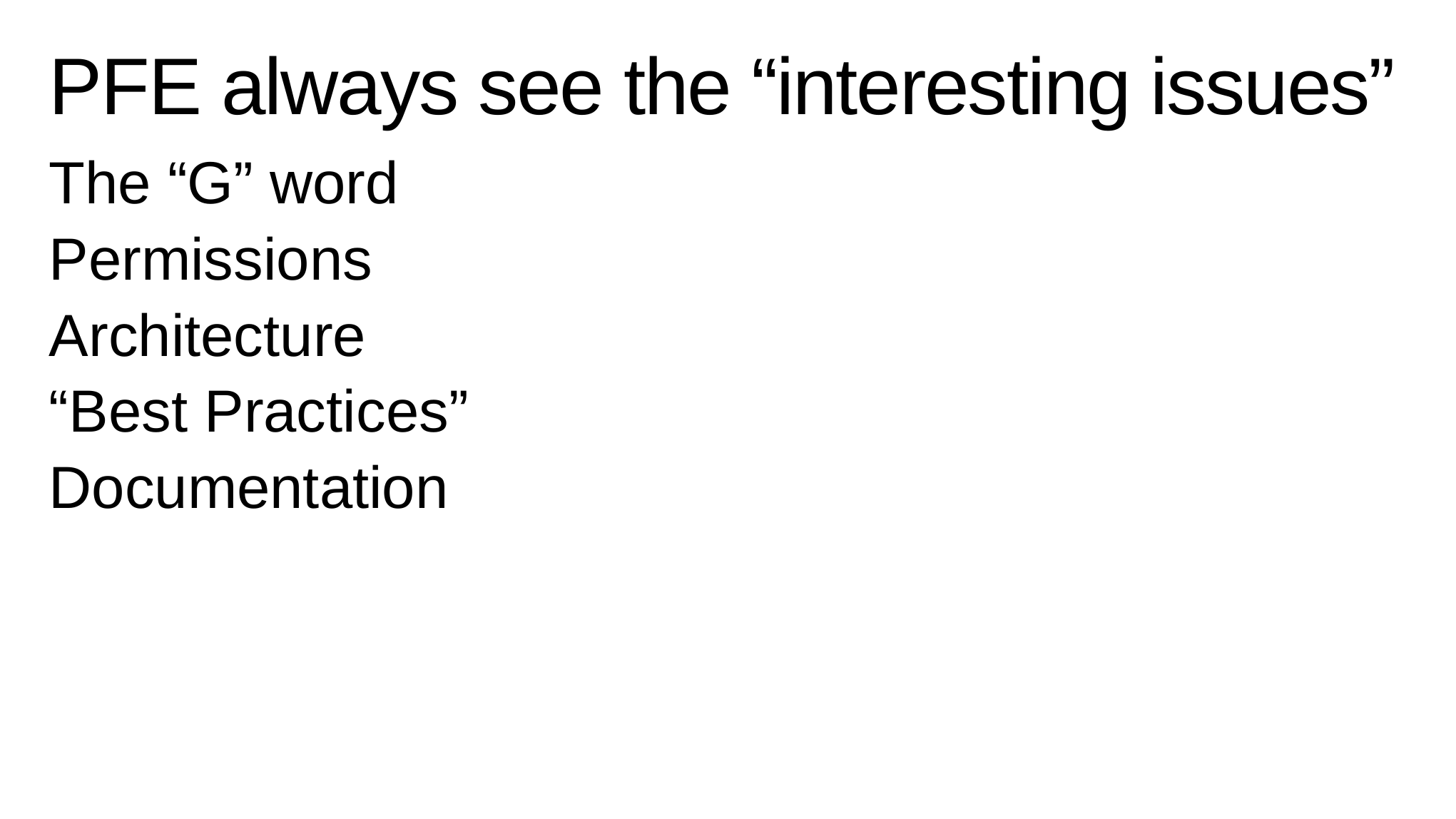

# PFE always see the “interesting issues”
The “G” word
Permissions
Architecture
“Best Practices”
Documentation